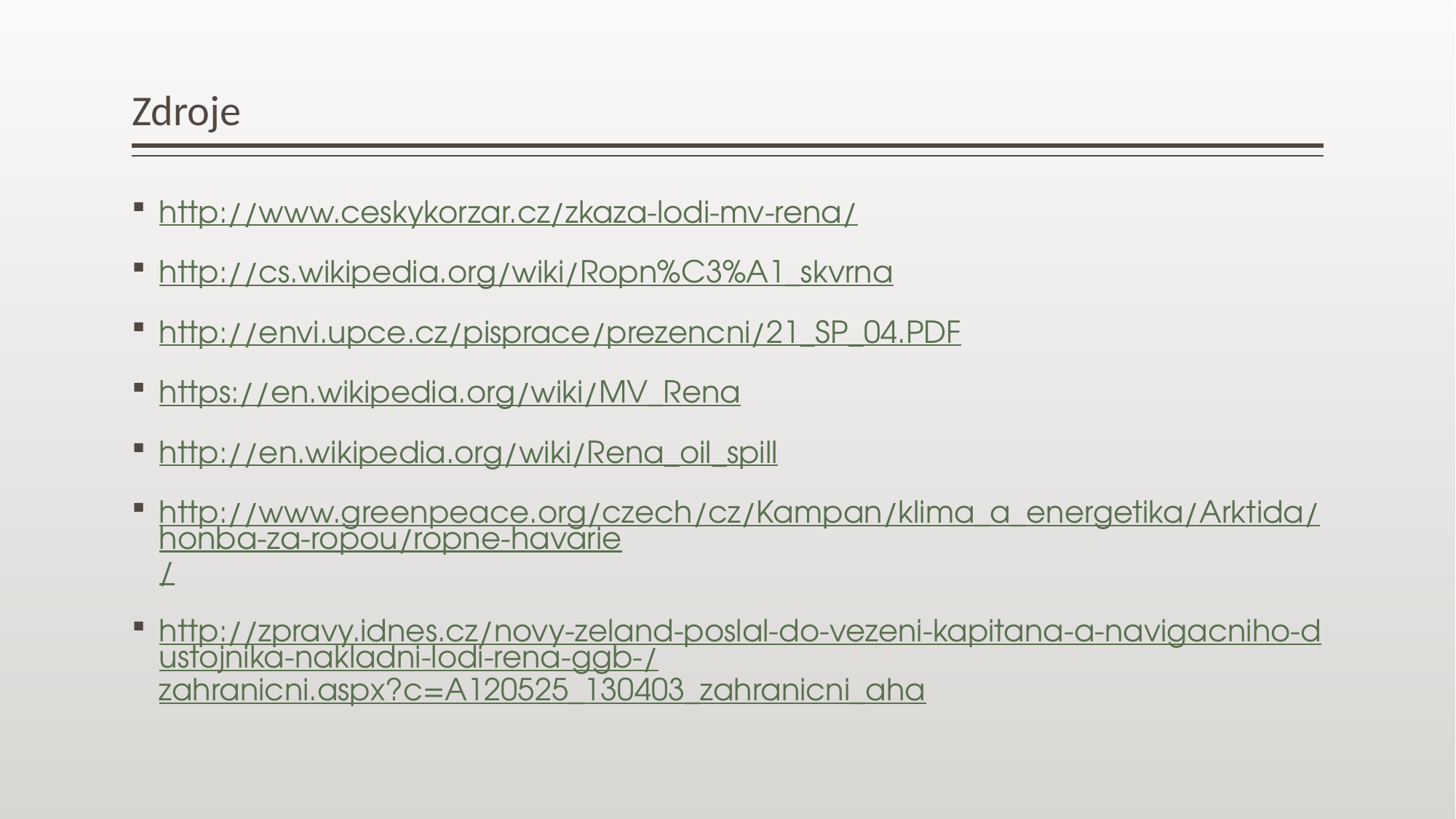

# Zdroje
http://www.ceskykorzar.cz/zkaza-lodi-mv-rena/
http://cs.wikipedia.org/wiki/Ropn%C3%A1_skvrna
http://envi.upce.cz/pisprace/prezencni/21_SP_04.PDF
https://en.wikipedia.org/wiki/MV_Rena
http://en.wikipedia.org/wiki/Rena_oil_spill
http://www.greenpeace.org/czech/cz/Kampan/klima_a_energetika/Arktida/honba-za-ropou/ropne-havarie/
http://zpravy.idnes.cz/novy-zeland-poslal-do-vezeni-kapitana-a-navigacniho-dustojnika-nakladni-lodi-rena-ggb-/zahranicni.aspx?c=A120525_130403_zahranicni_aha